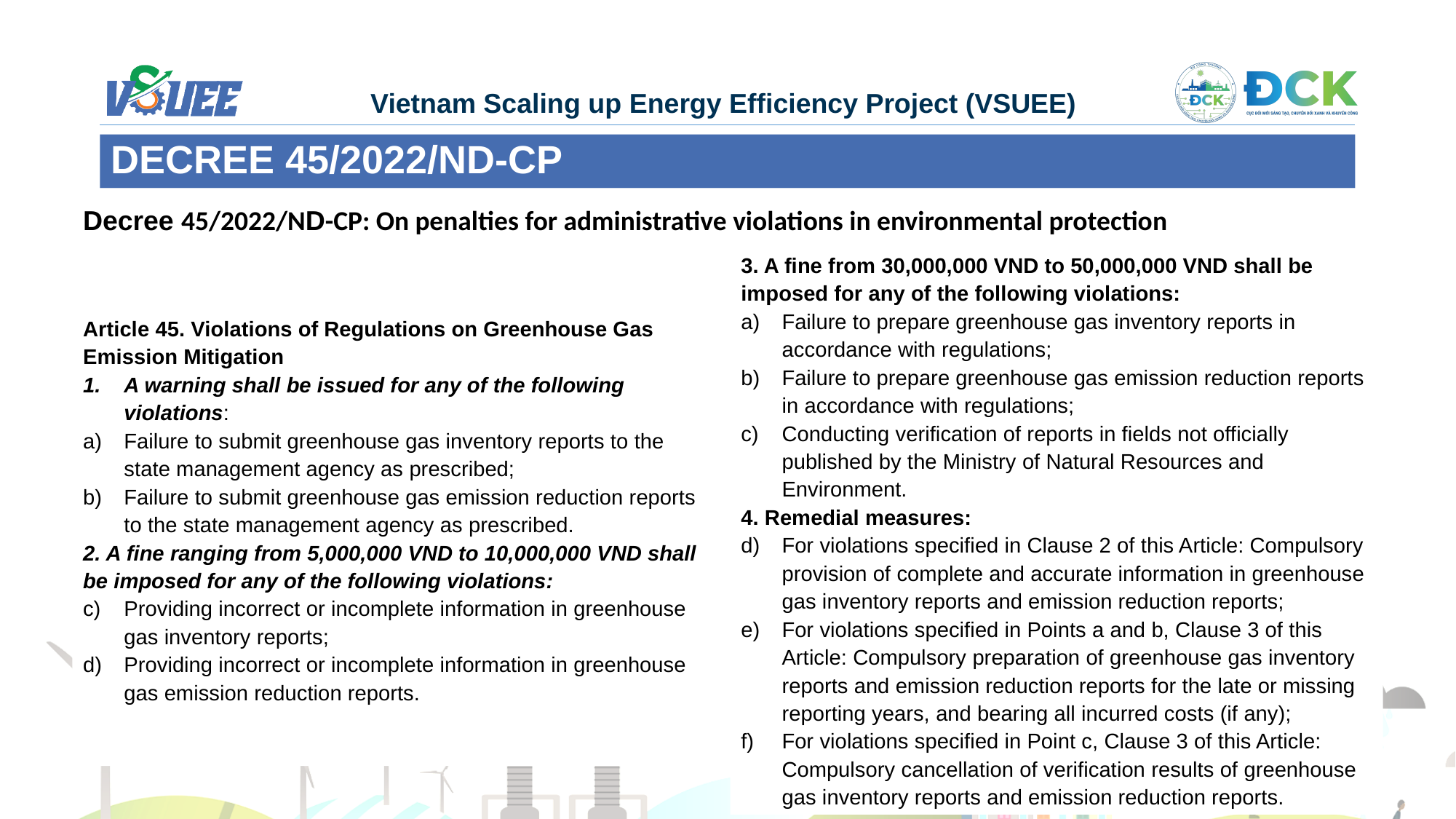

DECREE 45/2022/ND-CP
Decree 45/2022/ND-CP: On penalties for administrative violations in environmental protection
3. A fine from 30,000,000 VND to 50,000,000 VND shall be imposed for any of the following violations:
Failure to prepare greenhouse gas inventory reports in accordance with regulations;
Failure to prepare greenhouse gas emission reduction reports in accordance with regulations;
Conducting verification of reports in fields not officially published by the Ministry of Natural Resources and Environment.
4. Remedial measures:
For violations specified in Clause 2 of this Article: Compulsory provision of complete and accurate information in greenhouse gas inventory reports and emission reduction reports;
For violations specified in Points a and b, Clause 3 of this Article: Compulsory preparation of greenhouse gas inventory reports and emission reduction reports for the late or missing reporting years, and bearing all incurred costs (if any);
For violations specified in Point c, Clause 3 of this Article: Compulsory cancellation of verification results of greenhouse gas inventory reports and emission reduction reports.
Article 45. Violations of Regulations on Greenhouse Gas Emission Mitigation
A warning shall be issued for any of the following violations:
Failure to submit greenhouse gas inventory reports to the state management agency as prescribed;
Failure to submit greenhouse gas emission reduction reports to the state management agency as prescribed.
2. A fine ranging from 5,000,000 VND to 10,000,000 VND shall be imposed for any of the following violations:
Providing incorrect or incomplete information in greenhouse gas inventory reports;
Providing incorrect or incomplete information in greenhouse gas emission reduction reports.